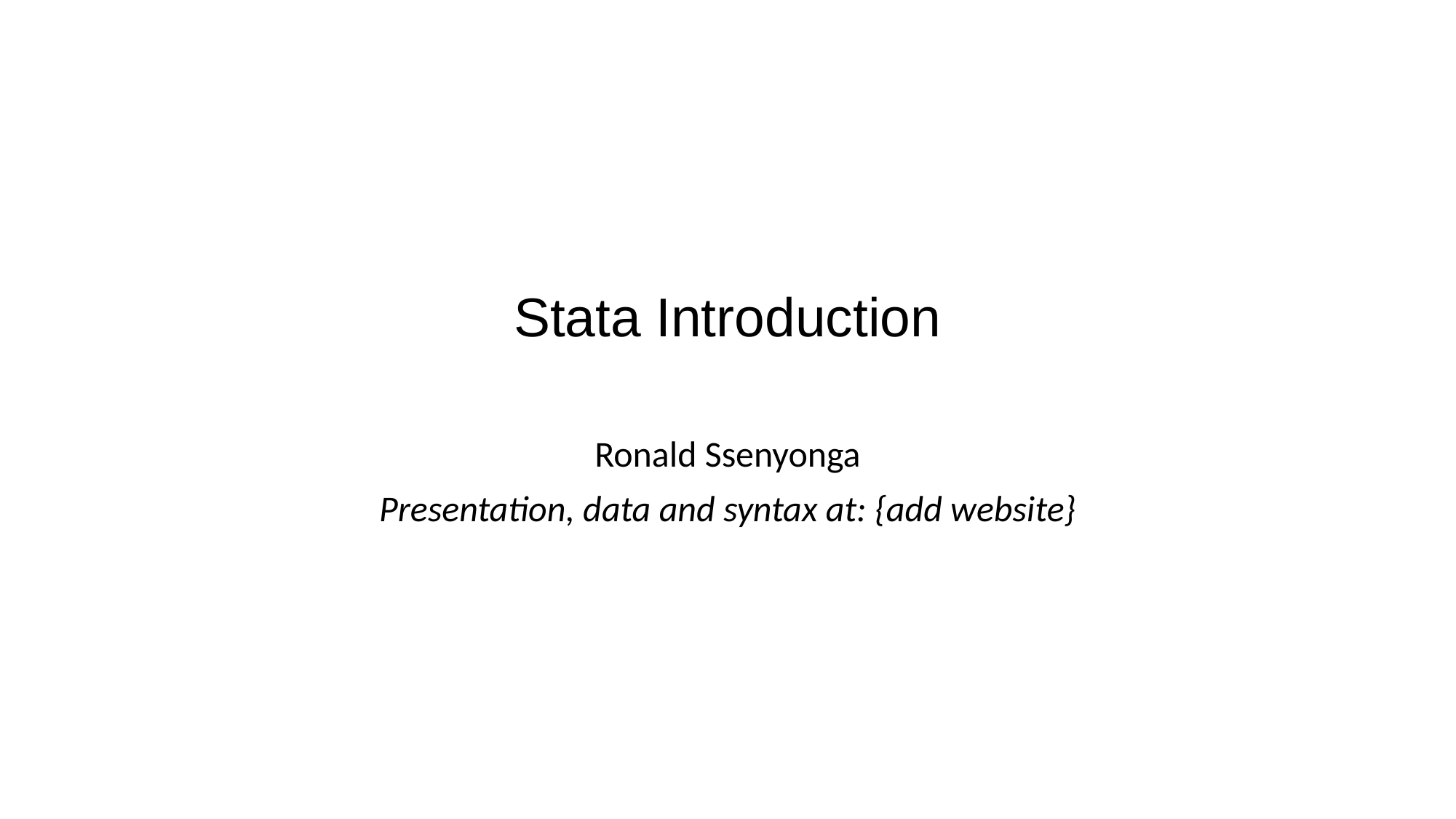

# Stata Introduction
Ronald Ssenyonga
Presentation, data and syntax at: {add website}